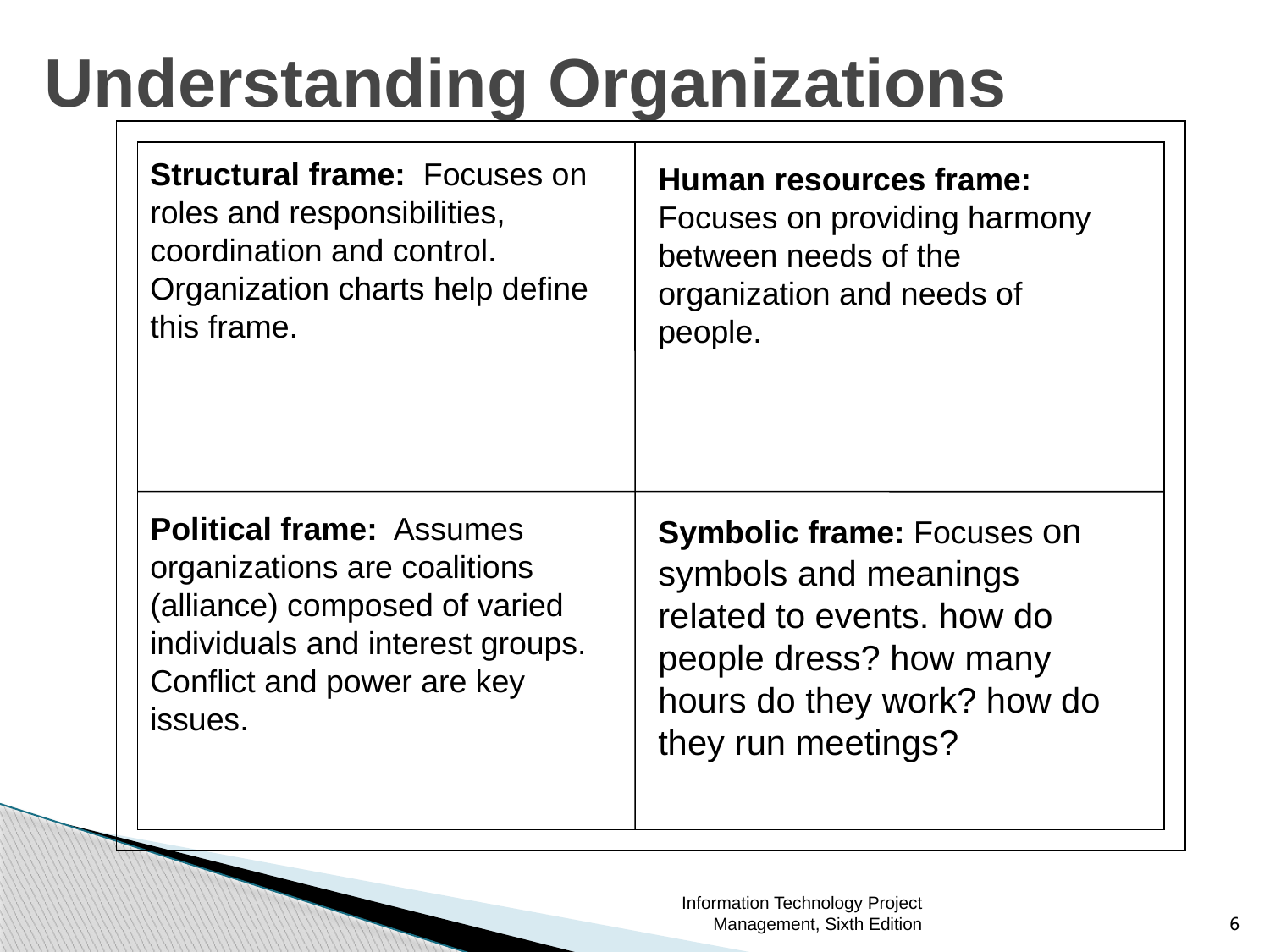

# Understanding Organizations

Structural frame:  Focuses on roles and responsibilities, coordination and control. Organization charts help define this frame.
Human resources frame:  Focuses on providing harmony between needs of the organization and needs of people.

Political frame:  Assumes organizations are coalitions (alliance) composed of varied individuals and interest groups. Conflict and power are key issues.
Symbolic frame: Focuses on symbols and meanings related to events. how do people dress? how many hours do they work? how do they run meetings?
Information Technology Project Management, Sixth Edition
6